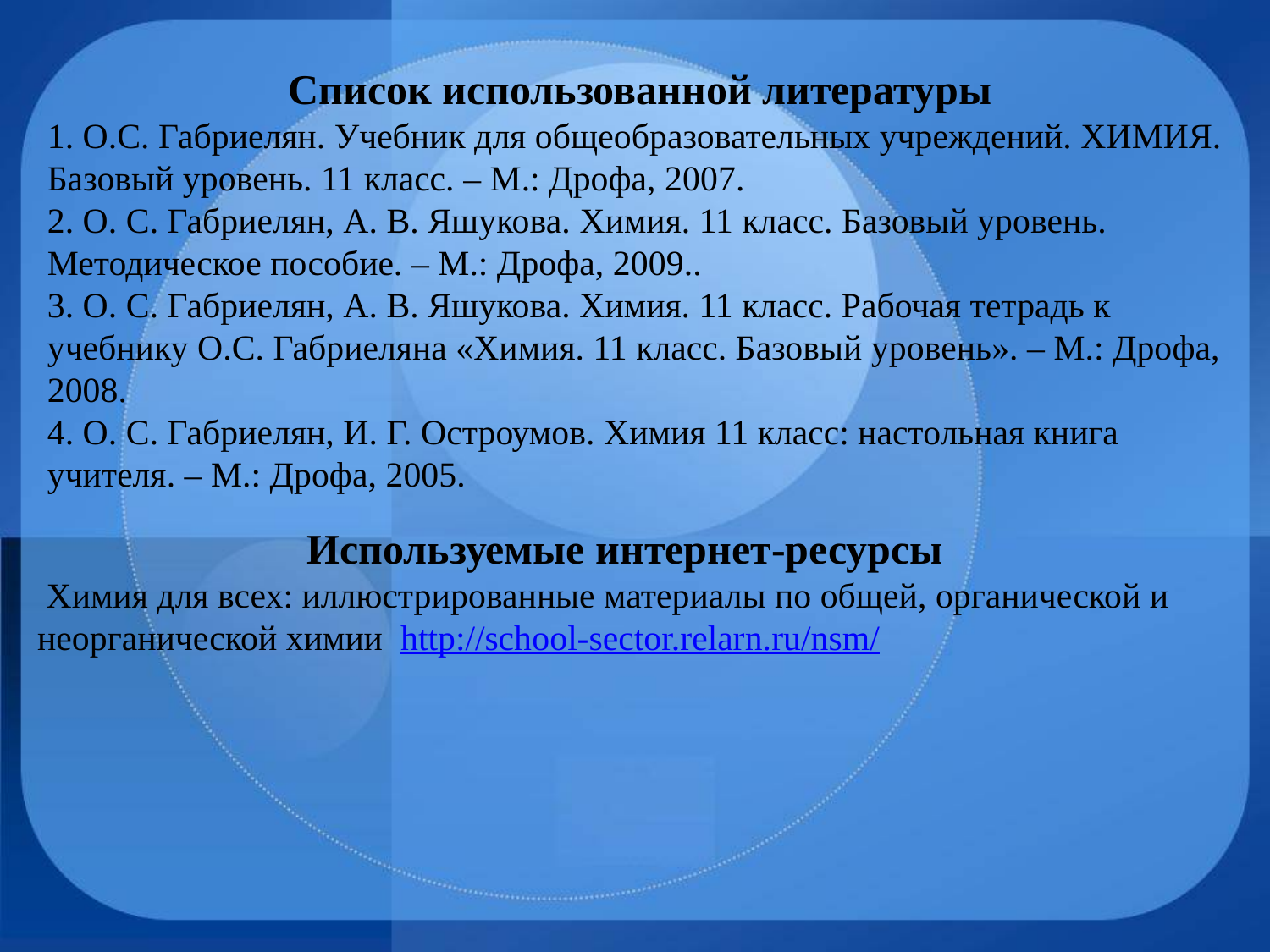

Список использованной литературы
1. О.С. Габриелян. Учебник для общеобразовательных учреждений. ХИМИЯ. Базовый уровень. 11 класс. – М.: Дрофа, 2007.
2. О. С. Габриелян, А. В. Яшукова. Химия. 11 класс. Базовый уровень. Методическое пособие. – М.: Дрофа, 2009..
3. О. С. Габриелян, А. В. Яшукова. Химия. 11 класс. Рабочая тетрадь к учебнику О.С. Габриеляна «Химия. 11 класс. Базовый уровень». – М.: Дрофа, 2008.
4. О. С. Габриелян, И. Г. Остроумов. Химия 11 класс: настольная книга учителя. – М.: Дрофа, 2005.
Используемые интернет-ресурсы
 Химия для всех: иллюстрированные материалы по общей, органической и неорганической химии  http://school-sector.relarn.ru/nsm/